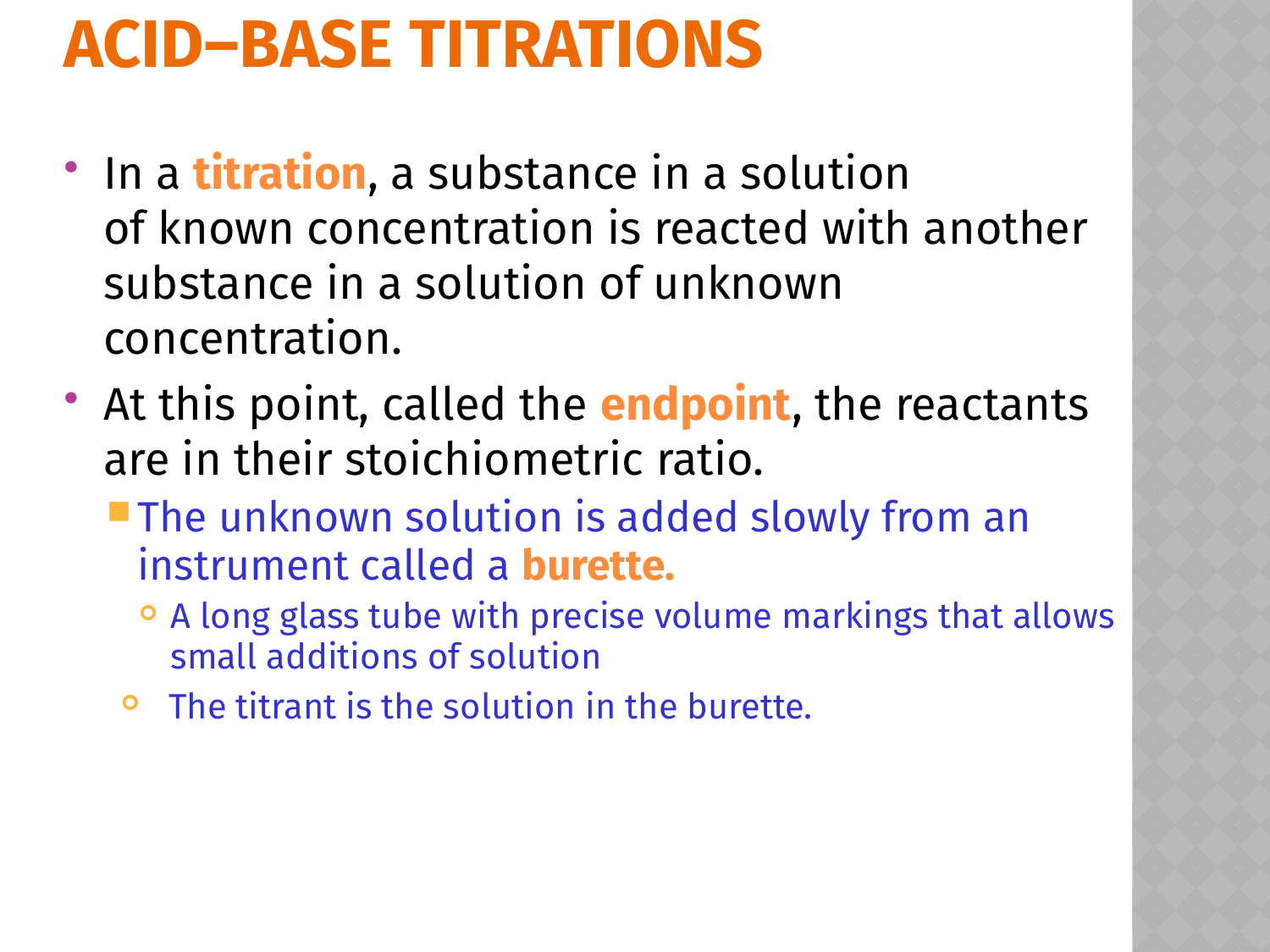

# Acid–Base Titrations
In a titration, a substance in a solution
of known concentration is reacted with another substance in a solution of unknown concentration.
At this point, called the endpoint, the reactants are in their stoichiometric ratio.
The unknown solution is added slowly from an instrument called a burette.
A long glass tube with precise volume markings that allows small additions of solution
The titrant is the solution in the burette.